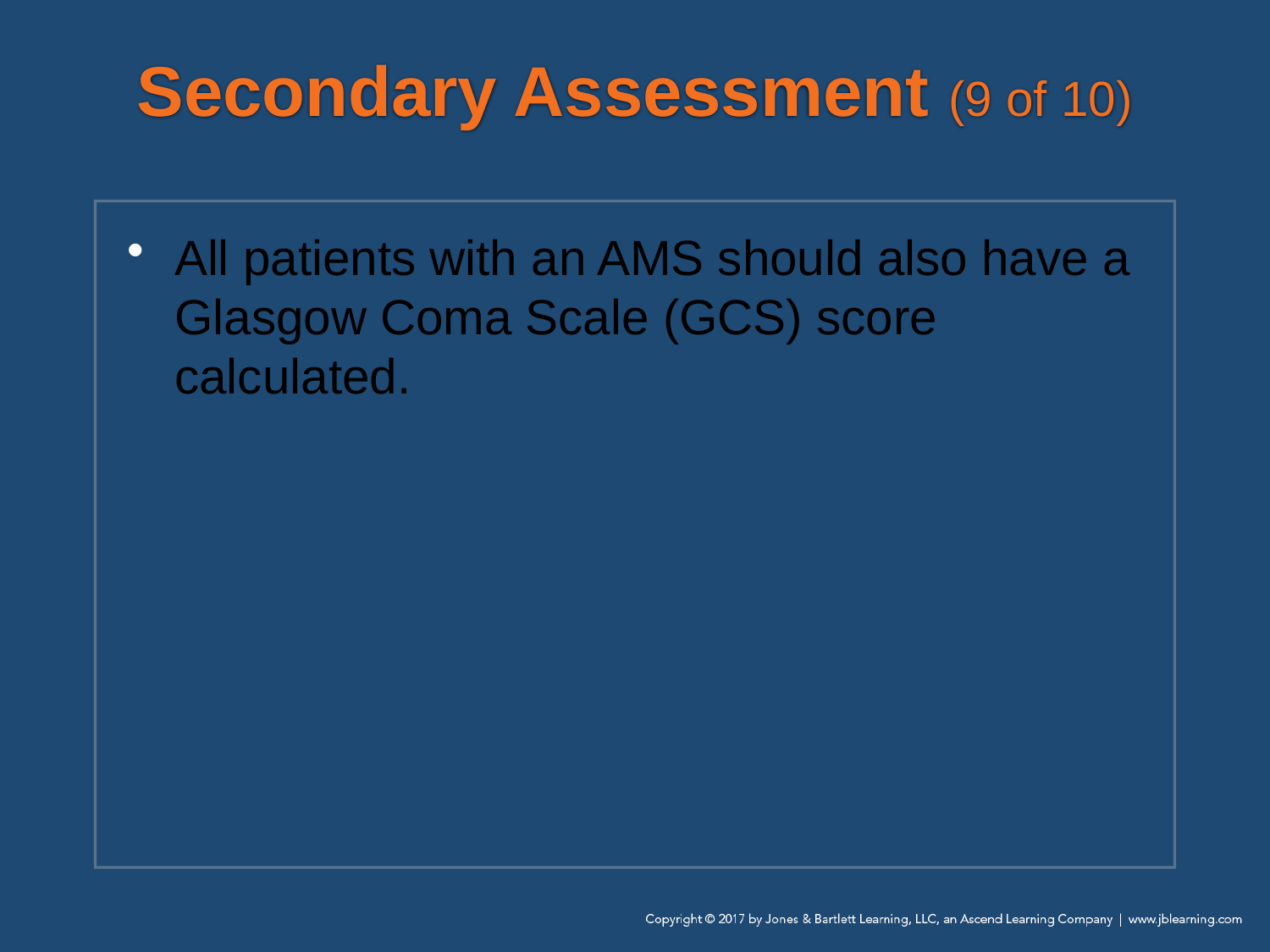

# Secondary Assessment (9 of 10)
All patients with an AMS should also have a Glasgow Coma Scale (GCS) score calculated.